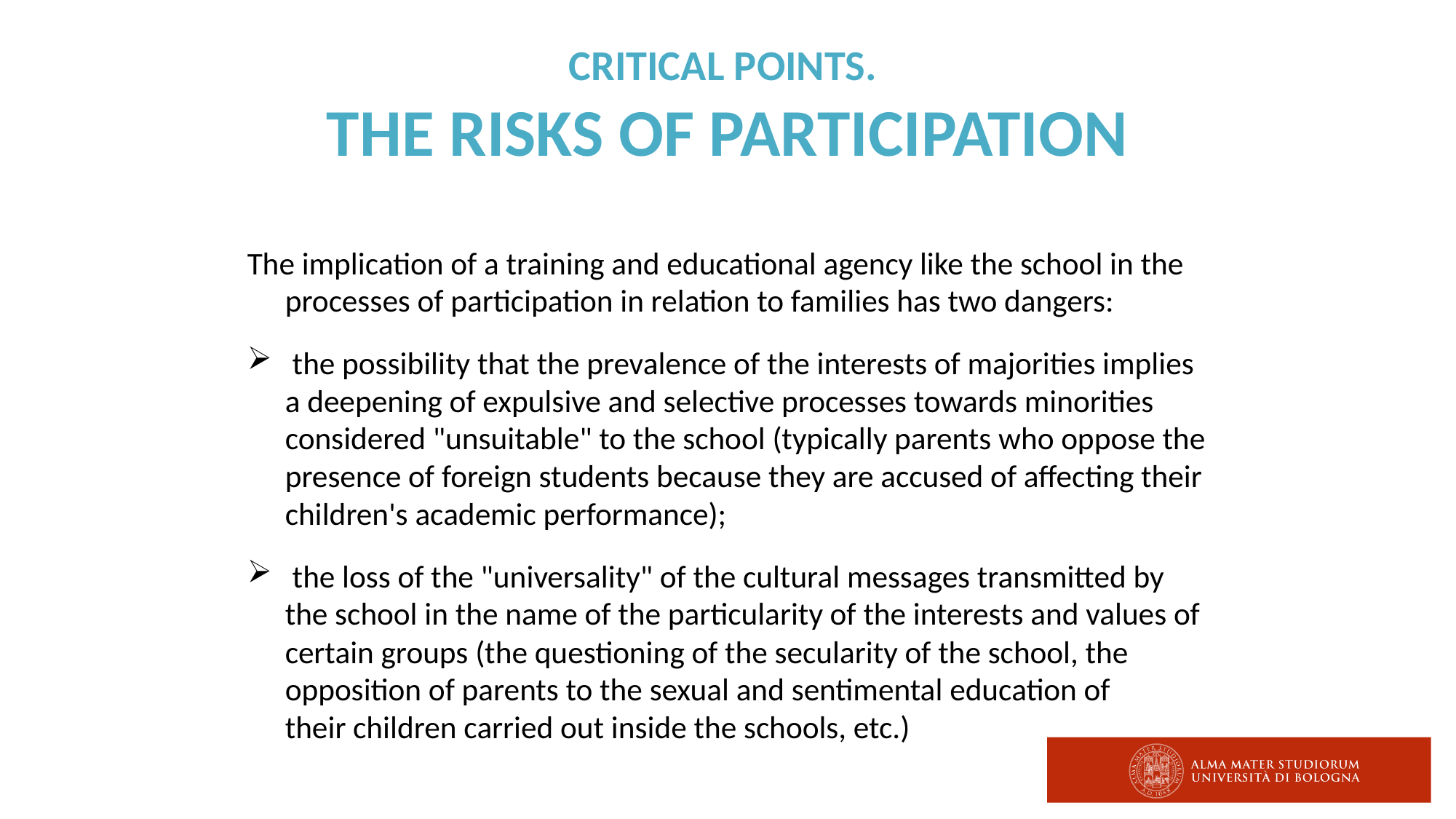

# CRITICAL POINTS. THE RISKS OF PARTICIPATION
The implication of a training and educational agency like the school in the processes of participation in relation to families has two dangers:

 the possibility that the prevalence of the interests of majorities implies a deepening of expulsive and selective processes towards minorities considered "unsuitable" to the school (typically parents who oppose the presence of foreign students because they are accused of affecting their children's academic performance);

 the loss of the "universality" of the cultural messages transmitted by the school in the name of the particularity of the interests and values of certain groups (the questioning of the secularity of the school, the opposition of parents to the sexual and sentimental education of their children carried out inside the schools, etc.)